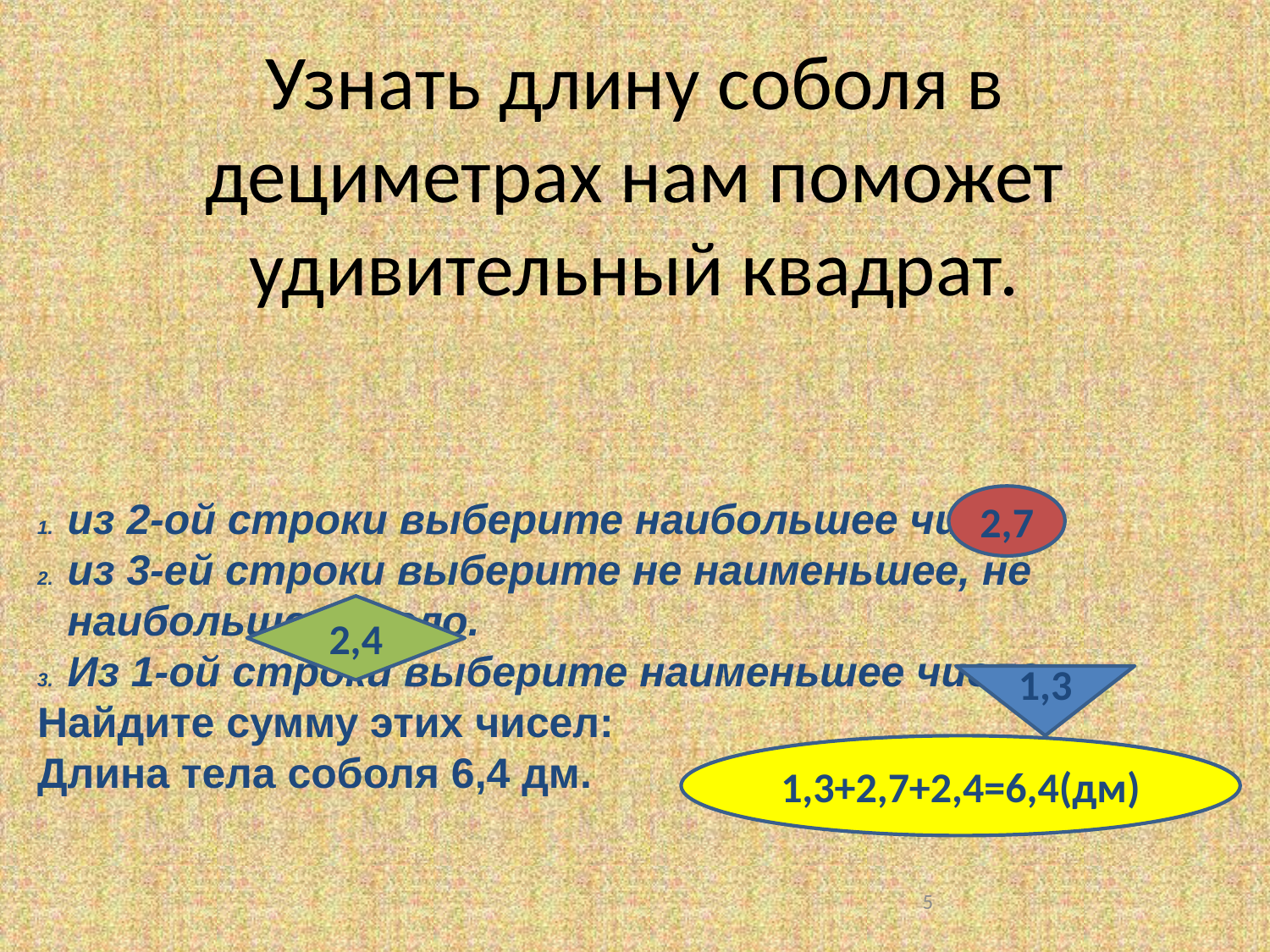

Узнать длину соболя в дециметрах нам поможет удивительный квадрат.
из 2-ой строки выберите наибольшее число.
из 3-ей строки выберите не наименьшее, не наибольшее число.
Из 1-ой строки выберите наименьшее число.
Найдите сумму этих чисел:
Длина тела соболя 6,4 дм.
2,7
2,4
1,3
1,3+2,7+2,4=6,4(дм)
5